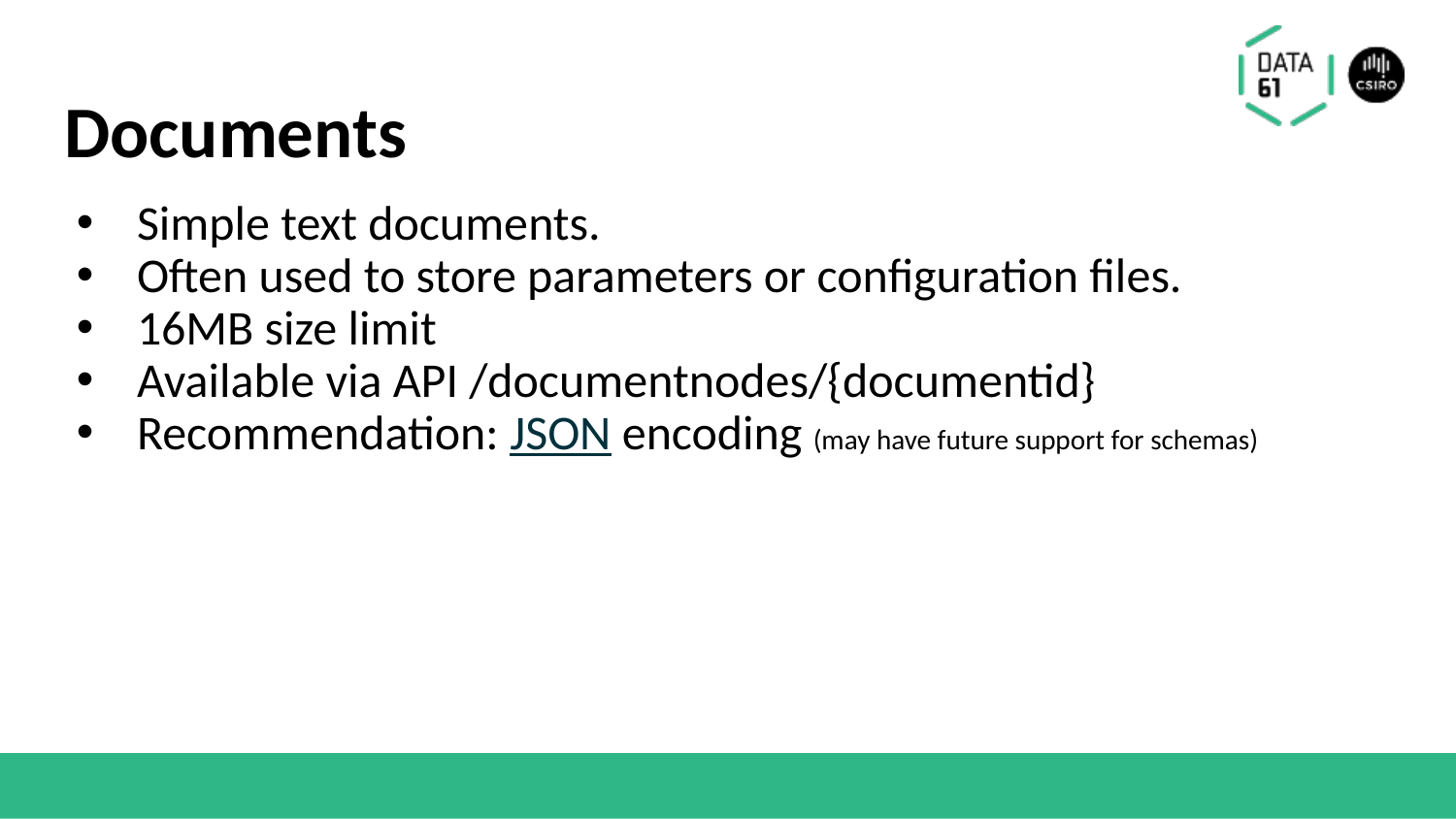

# Documents
Simple text documents.
Often used to store parameters or configuration files.
16MB size limit
Available via API /documentnodes/{documentid}
Recommendation: JSON encoding (may have future support for schemas)